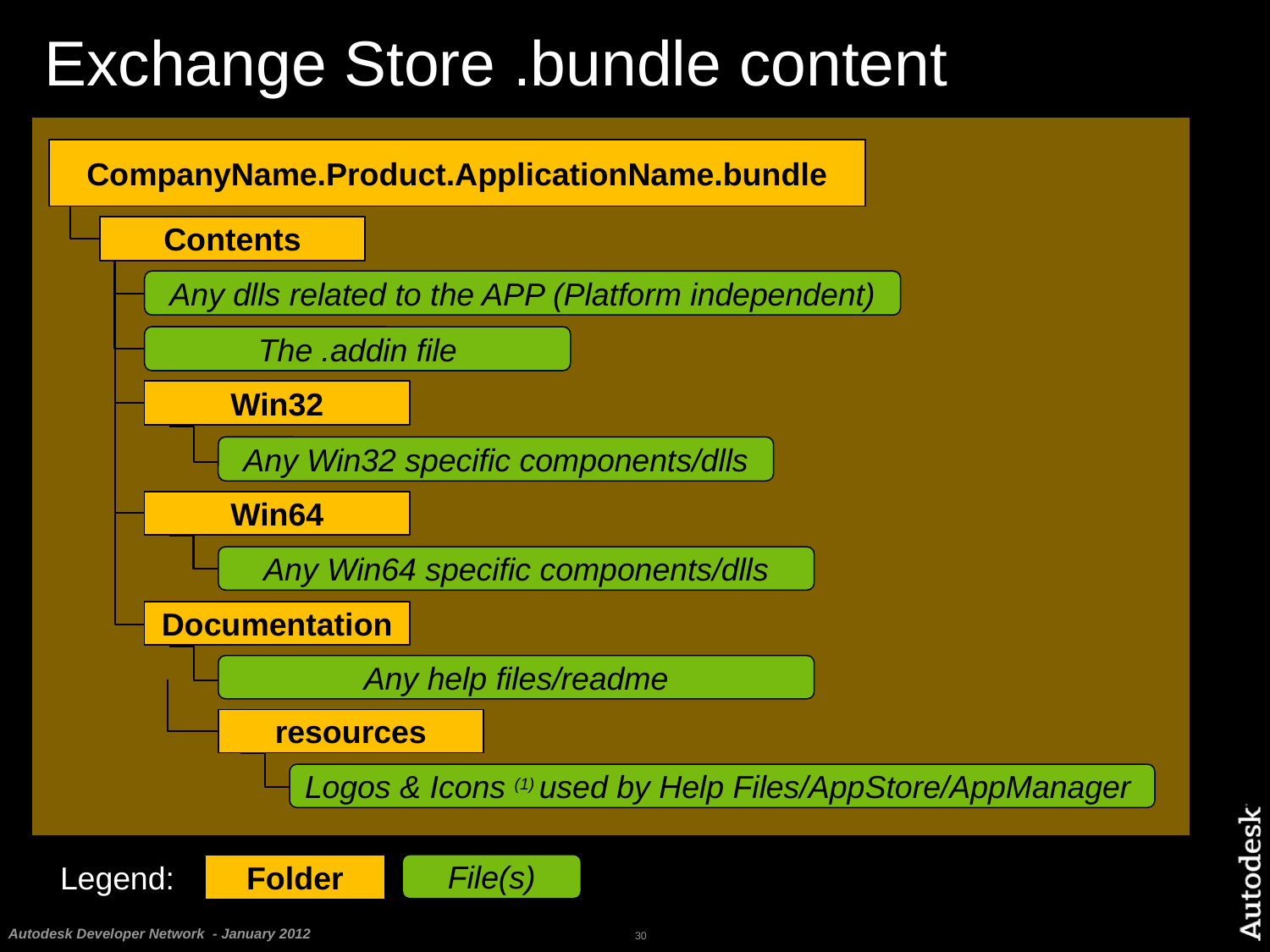

# Exchange Store .bundle content

CompanyName.Product.ApplicationName.bundle
Contents
Any dlls related to the APP (Platform independent)
The .addin file
Win32
Any Win32 specific components/dlls
Win64
Any Win64 specific components/dlls
Documentation
Any help files/readme
resources
Logos & Icons (1) used by Help Files/AppStore/AppManager
Legend:
File(s)
Folder